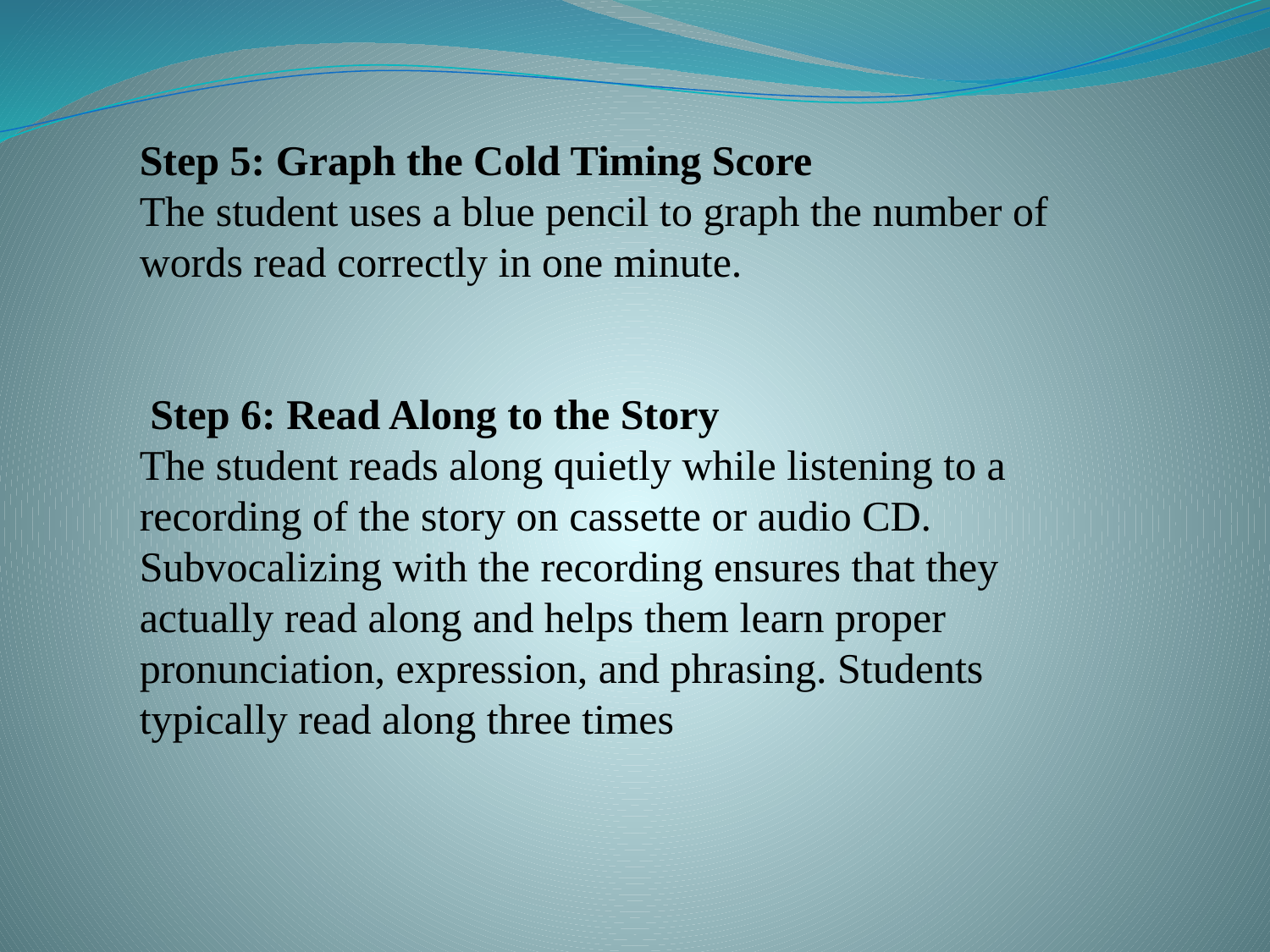

Step 5: Graph the Cold Timing Score
The student uses a blue pencil to graph the number of words read correctly in one minute.

 Step 6: Read Along to the Story
The student reads along quietly while listening to a recording of the story on cassette or audio CD. Subvocalizing with the recording ensures that they actually read along and helps them learn proper pronunciation, expression, and phrasing. Students typically read along three times